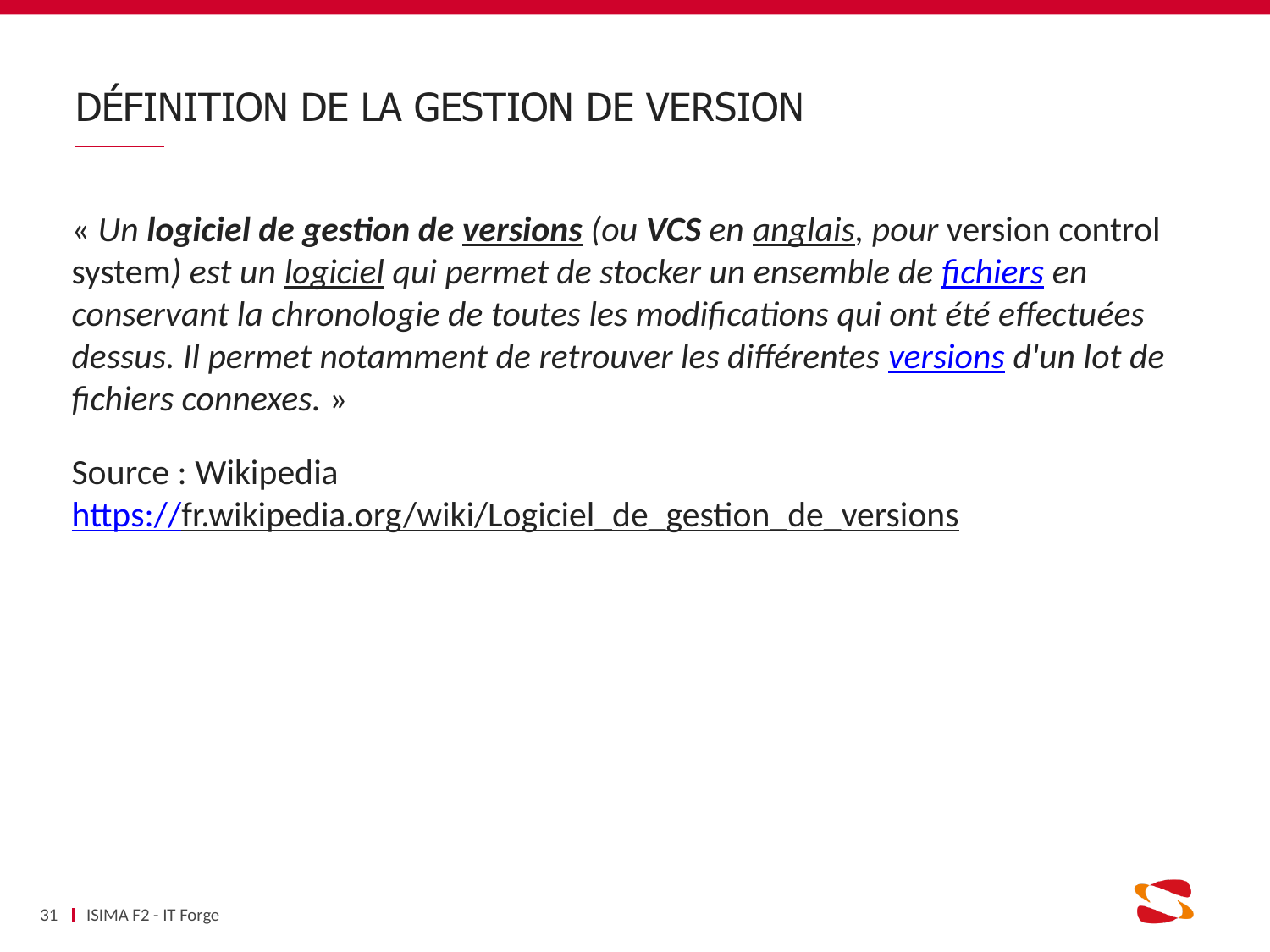

# Définition de la gestion de Version
« Un logiciel de gestion de versions (ou VCS en anglais, pour version control system) est un logiciel qui permet de stocker un ensemble de fichiers en conservant la chronologie de toutes les modifications qui ont été effectuées dessus. Il permet notamment de retrouver les différentes versions d'un lot de fichiers connexes. »
Source : Wikipedia
https://fr.wikipedia.org/wiki/Logiciel_de_gestion_de_versions
31
ISIMA F2 - IT Forge